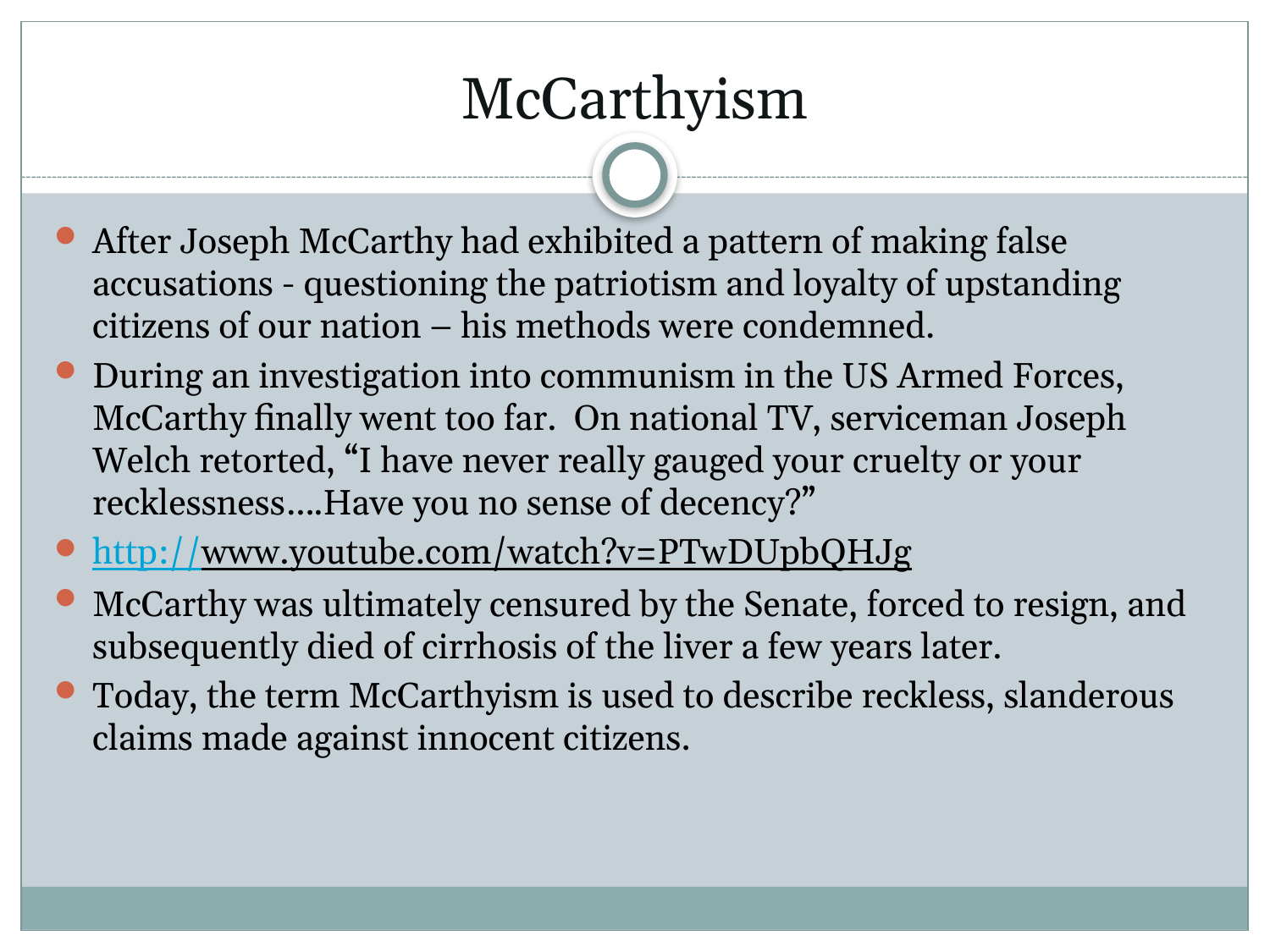

# McCarthyism
After Joseph McCarthy had exhibited a pattern of making false accusations - questioning the patriotism and loyalty of upstanding citizens of our nation – his methods were condemned.
During an investigation into communism in the US Armed Forces, McCarthy finally went too far.  On national TV, serviceman Joseph Welch retorted, “I have never really gauged your cruelty or your recklessness….Have you no sense of decency?”
http://www.youtube.com/watch?v=PTwDUpbQHJg
McCarthy was ultimately censured by the Senate, forced to resign, and subsequently died of cirrhosis of the liver a few years later.
Today, the term McCarthyism is used to describe reckless, slanderous claims made against innocent citizens.